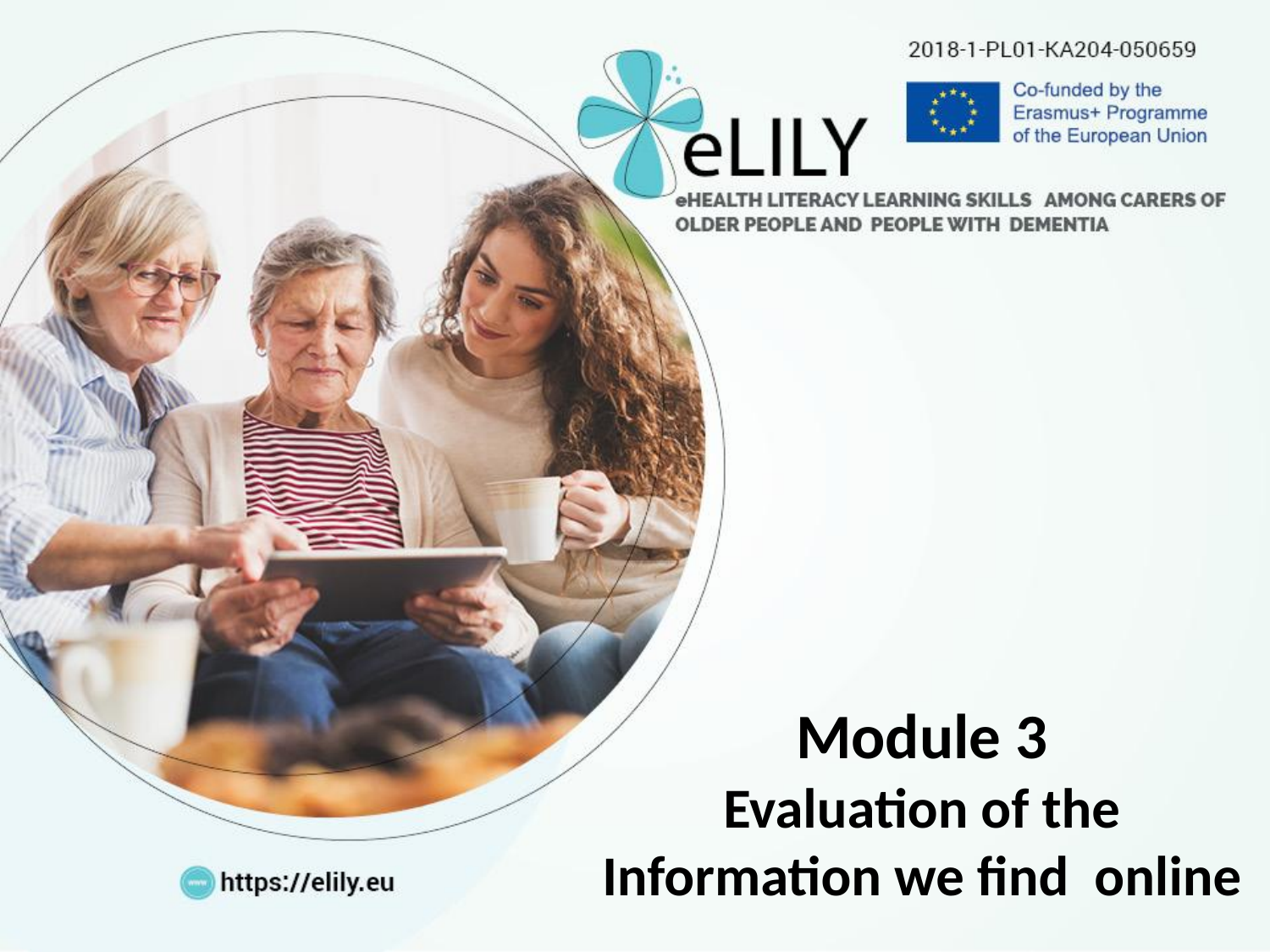

Module 3
Evaluation of the Information we find  online